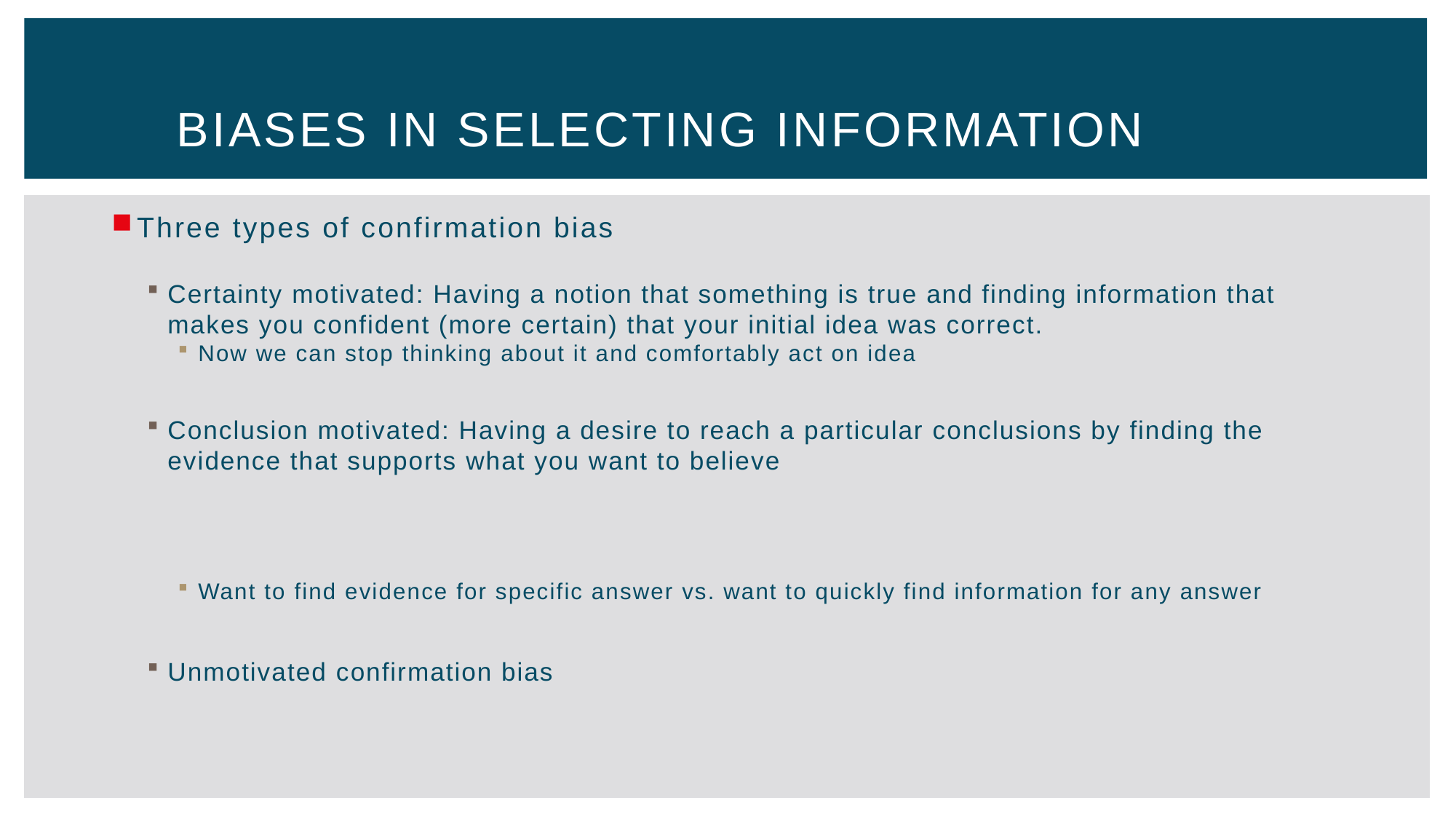

# Biases in selecting information

Three types of confirmation bias

Certainty motivated: Having a notion that something is true and finding information that makes you confident (more certain) that your initial idea was correct.
Now we can stop thinking about it and comfortably act on idea

Conclusion motivated: Having a desire to reach a particular conclusions by finding the evidence that supports what you want to believe

Want to find evidence for specific answer vs. want to quickly find information for any answer

Unmotivated confirmation bias